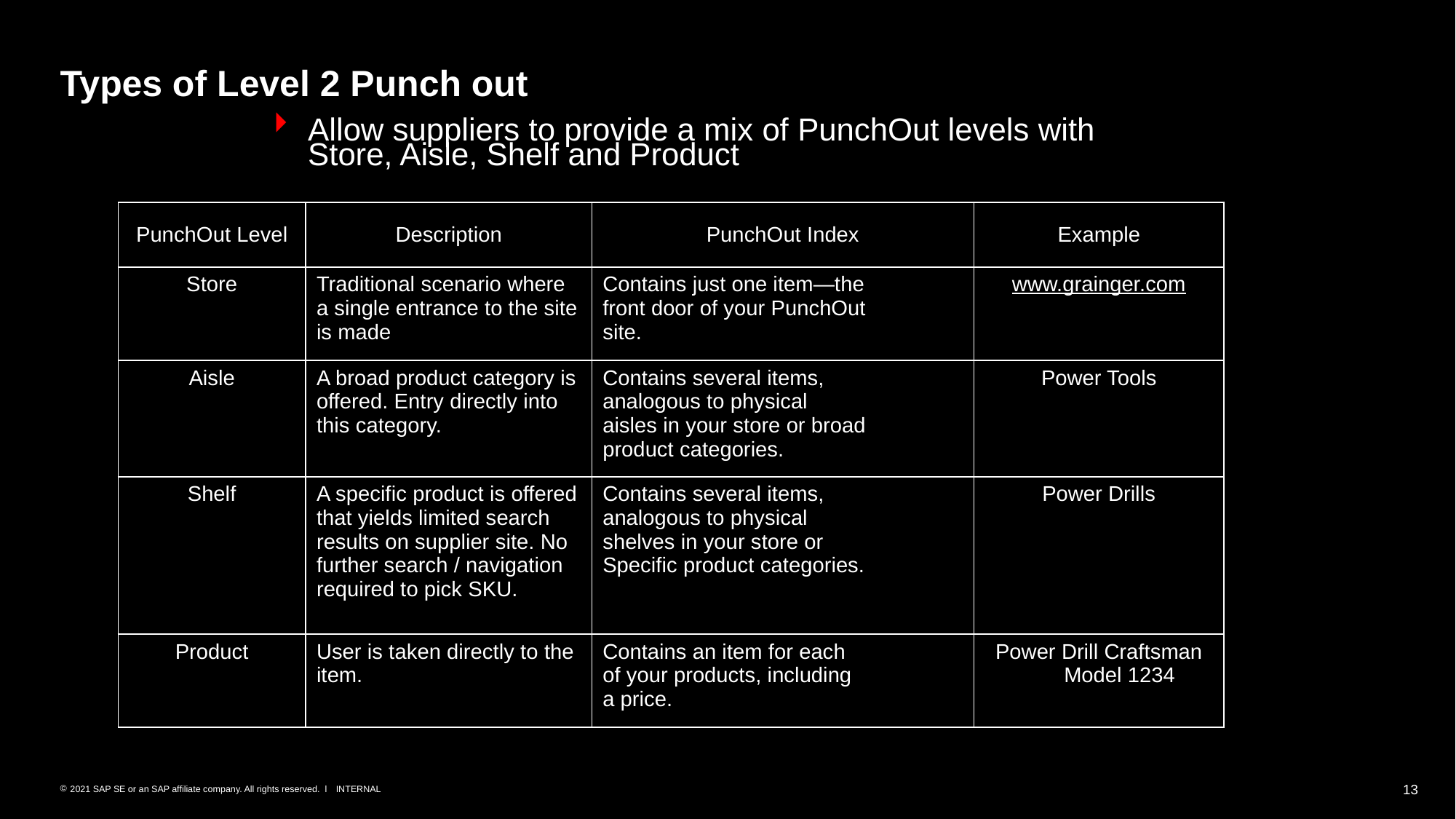

# Types of Level 2 Punch out
Allow suppliers to provide a mix of PunchOut levels with Store, Aisle, Shelf and Product

| PunchOut Level | Description | PunchOut Index | Example |
| --- | --- | --- | --- |
| Store | Traditional scenario where a single entrance to the site is made | Contains just one item—the front door of your PunchOut site. | www.grainger.com |
| Aisle | A broad product category is offered. Entry directly into this category. | Contains several items, analogous to physical aisles in your store or broad product categories. | Power Tools |
| Shelf | A specific product is offered that yields limited search results on supplier site. No further search / navigation required to pick SKU. | Contains several items, analogous to physical shelves in your store or Specific product categories. | Power Drills |
| Product | User is taken directly to the item. | Contains an item for each of your products, including a price. | Power Drill Craftsman Model 1234 |